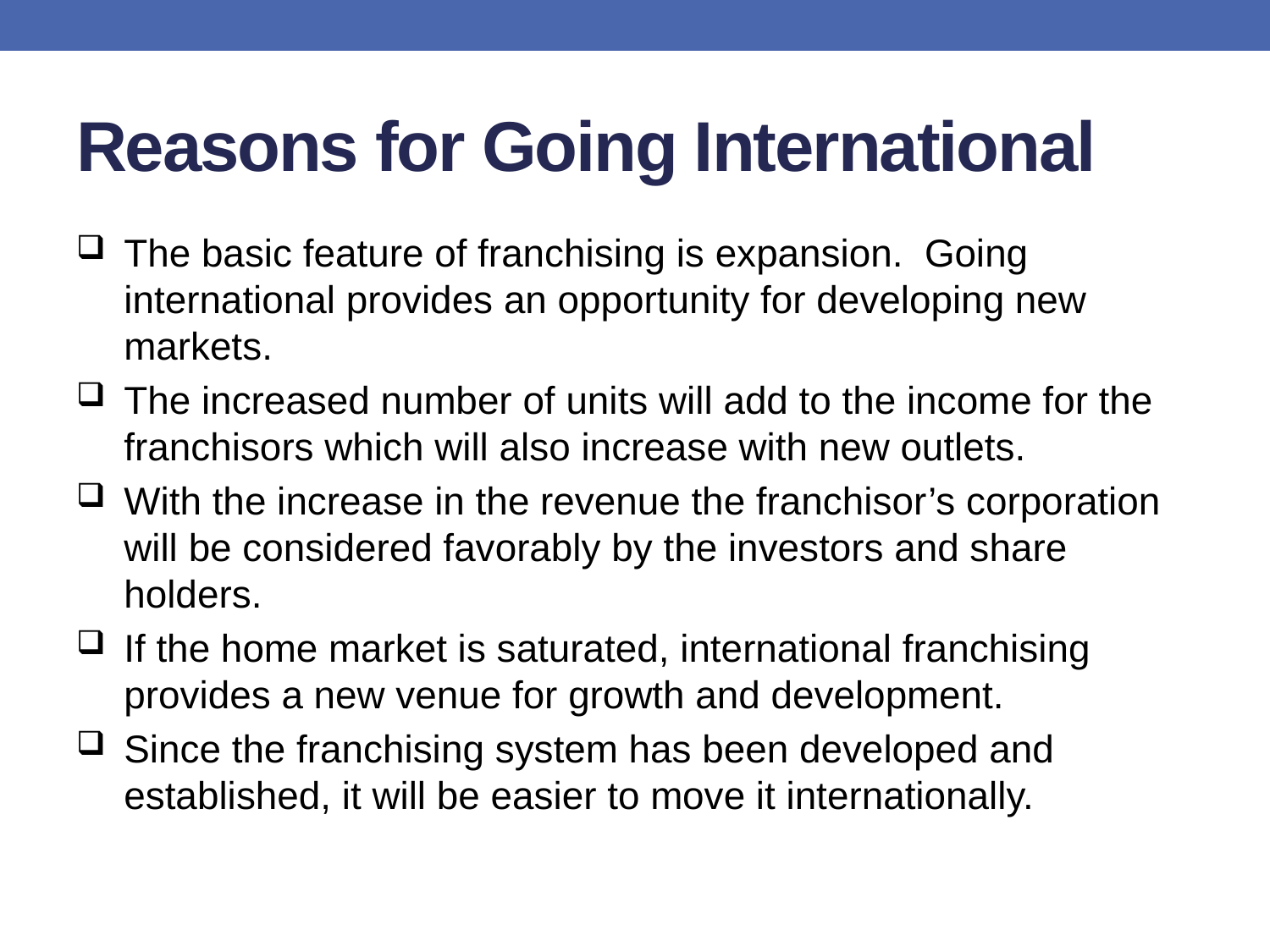

# Reasons for Going International
The basic feature of franchising is expansion.  Going international provides an opportunity for developing new markets.
The increased number of units will add to the income for the franchisors which will also increase with new outlets.
With the increase in the revenue the franchisor’s corporation will be considered favorably by the investors and share holders.
If the home market is saturated, international franchising provides a new venue for growth and development.
Since the franchising system has been developed and established, it will be easier to move it internationally.